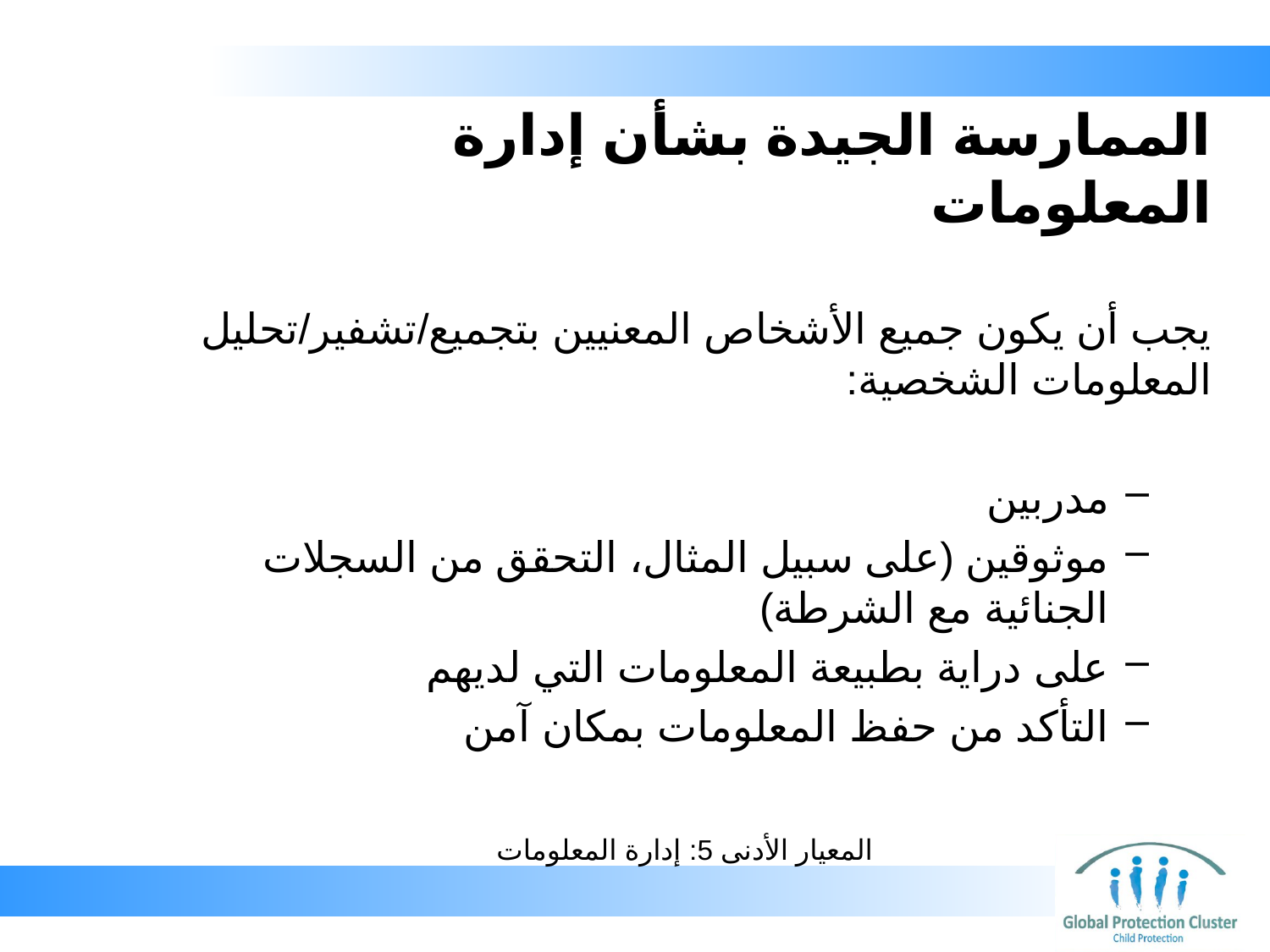

# الممارسة الجيدة بشأن إدارة المعلومات

يجب أن يكون جميع الأشخاص المعنيين بتجميع/تشفير/تحليل
المعلومات الشخصية:

مدربين
موثوقين (على سبيل المثال، التحقق من السجلات الجنائية مع الشرطة)
على دراية بطبيعة المعلومات التي لديهم
التأكد من حفظ المعلومات بمكان آمن

‏المعيار الأدنى 5: إدارة المعلومات